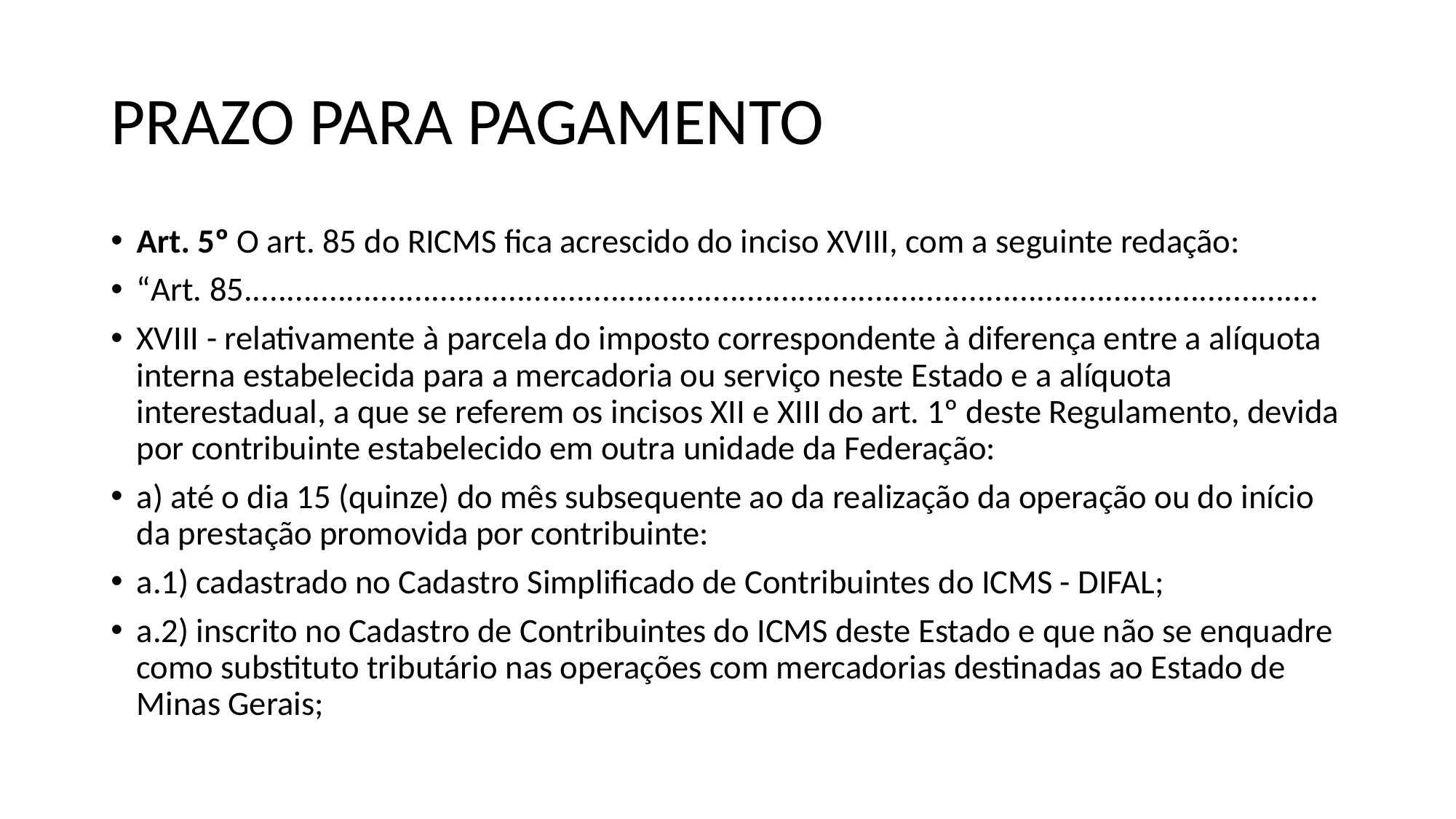

# PRAZO PARA PAGAMENTO
Art. 5º O art. 85 do RICMS fica acrescido do inciso XVIII, com a seguinte redação:
“Art. 85..............................................................................................................................
XVIII - relativamente à parcela do imposto correspondente à diferença entre a alíquota interna estabelecida para a mercadoria ou serviço neste Estado e a alíquota interestadual, a que se referem os incisos XII e XIII do art. 1º deste Regulamento, devida por contribuinte estabelecido em outra unidade da Federação:
a) até o dia 15 (quinze) do mês subsequente ao da realização da operação ou do início da prestação promovida por contribuinte:
a.1) cadastrado no Cadastro Simplificado de Contribuintes do ICMS - DIFAL;
a.2) inscrito no Cadastro de Contribuintes do ICMS deste Estado e que não se enquadre como substituto tributário nas operações com mercadorias destinadas ao Estado de Minas Gerais;